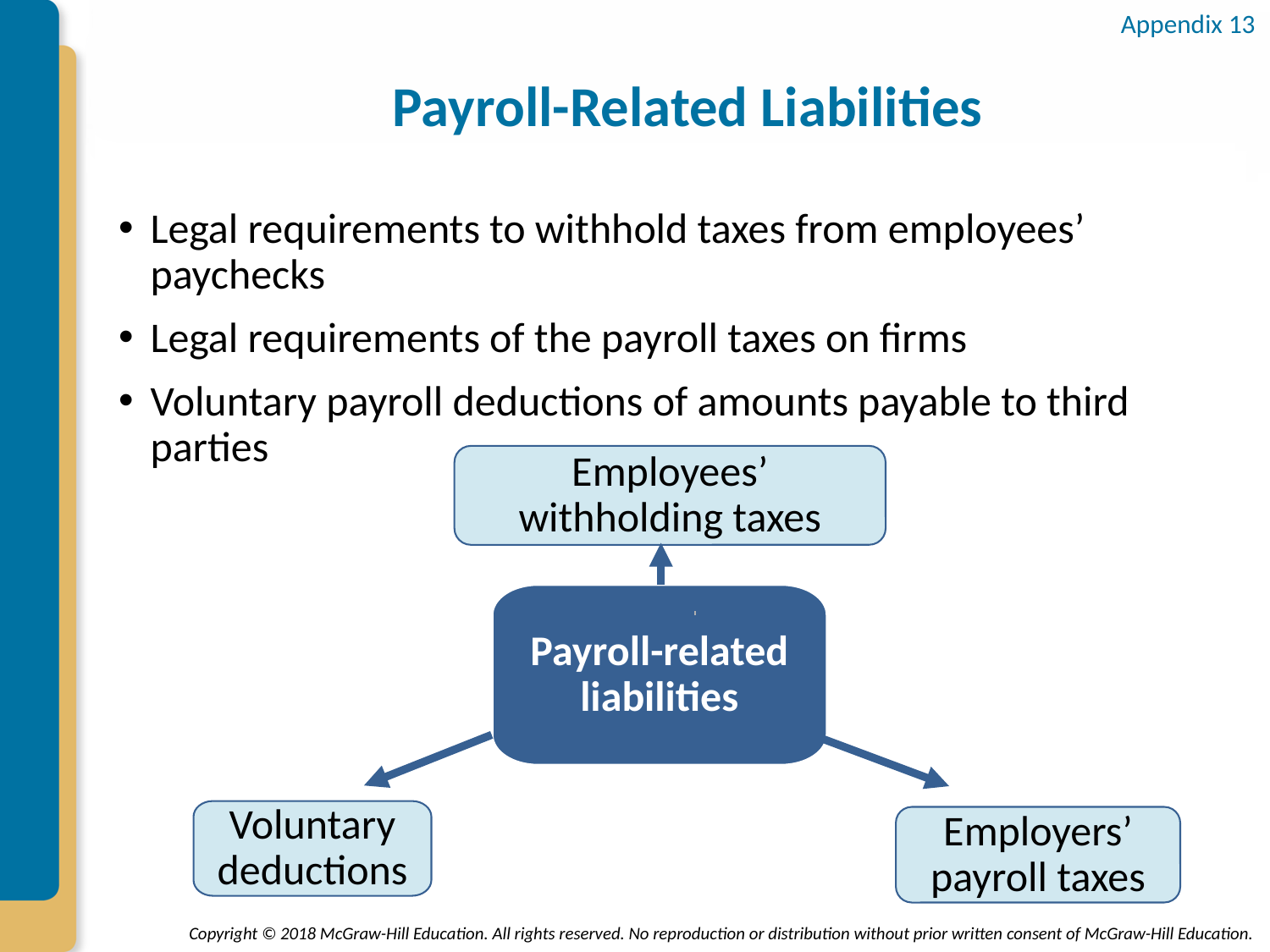

# Payroll-Related Liabilities
Appendix 13
Legal requirements to withhold taxes from employees’ paychecks
Legal requirements of the payroll taxes on firms
Voluntary payroll deductions of amounts payable to third parties

Employees’ withholding taxes
Payroll-related liabilities

Voluntary deductions
Employers’ payroll taxes